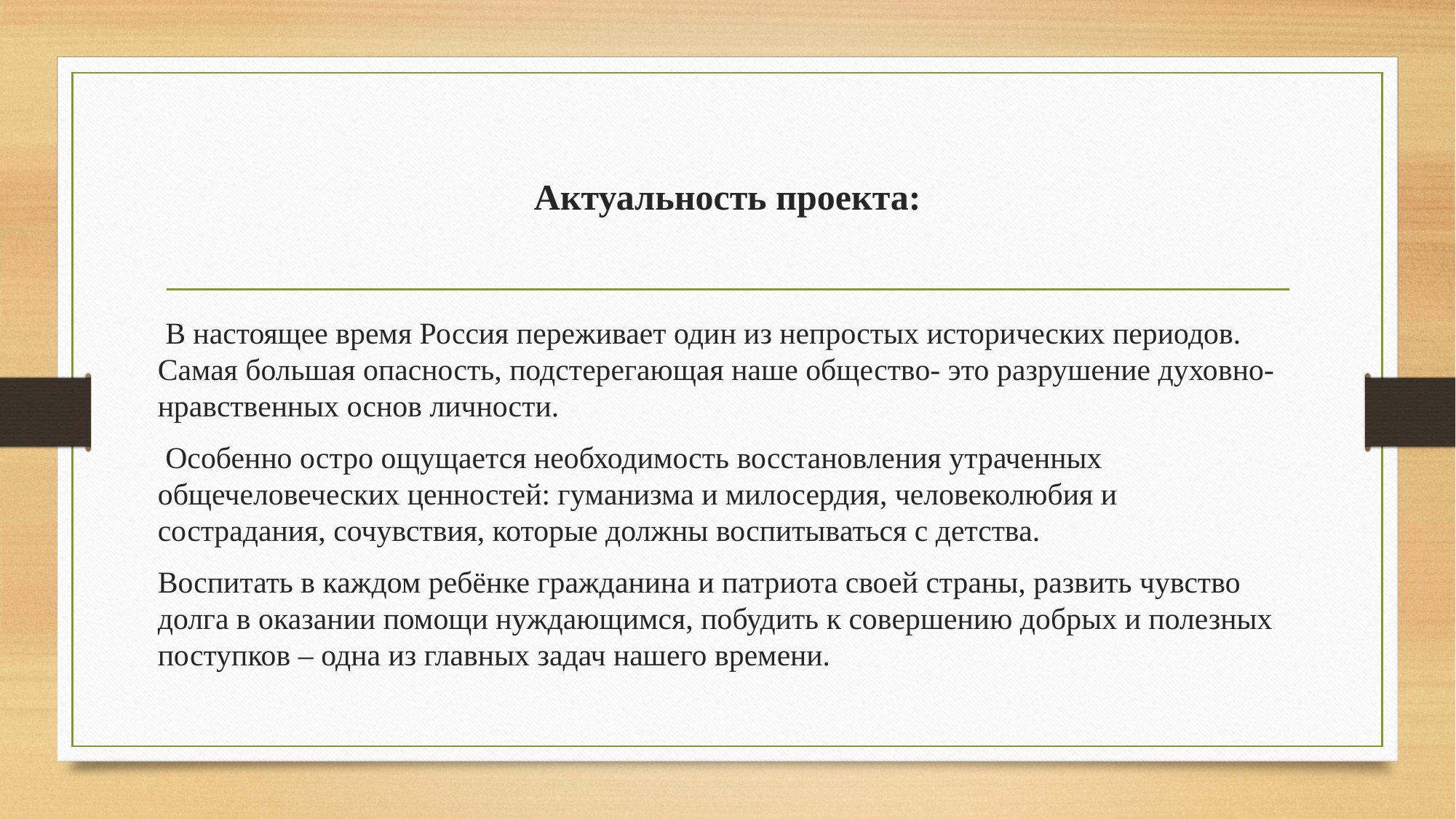

# Актуальность проекта:
 В настоящее время Россия переживает один из непростых исторических периодов. Самая большая опасность, подстерегающая наше общество- это разрушение духовно-нравственных основ личности.
 Особенно остро ощущается необходимость восстановления утраченных общечеловеческих ценностей: гуманизма и милосердия, человеколюбия и сострадания, сочувствия, которые должны воспитываться с детства.
Воспитать в каждом ребёнке гражданина и патриота своей страны, развить чувство долга в оказании помощи нуждающимся, побудить к совершению добрых и полезных поступков – одна из главных задач нашего времени.